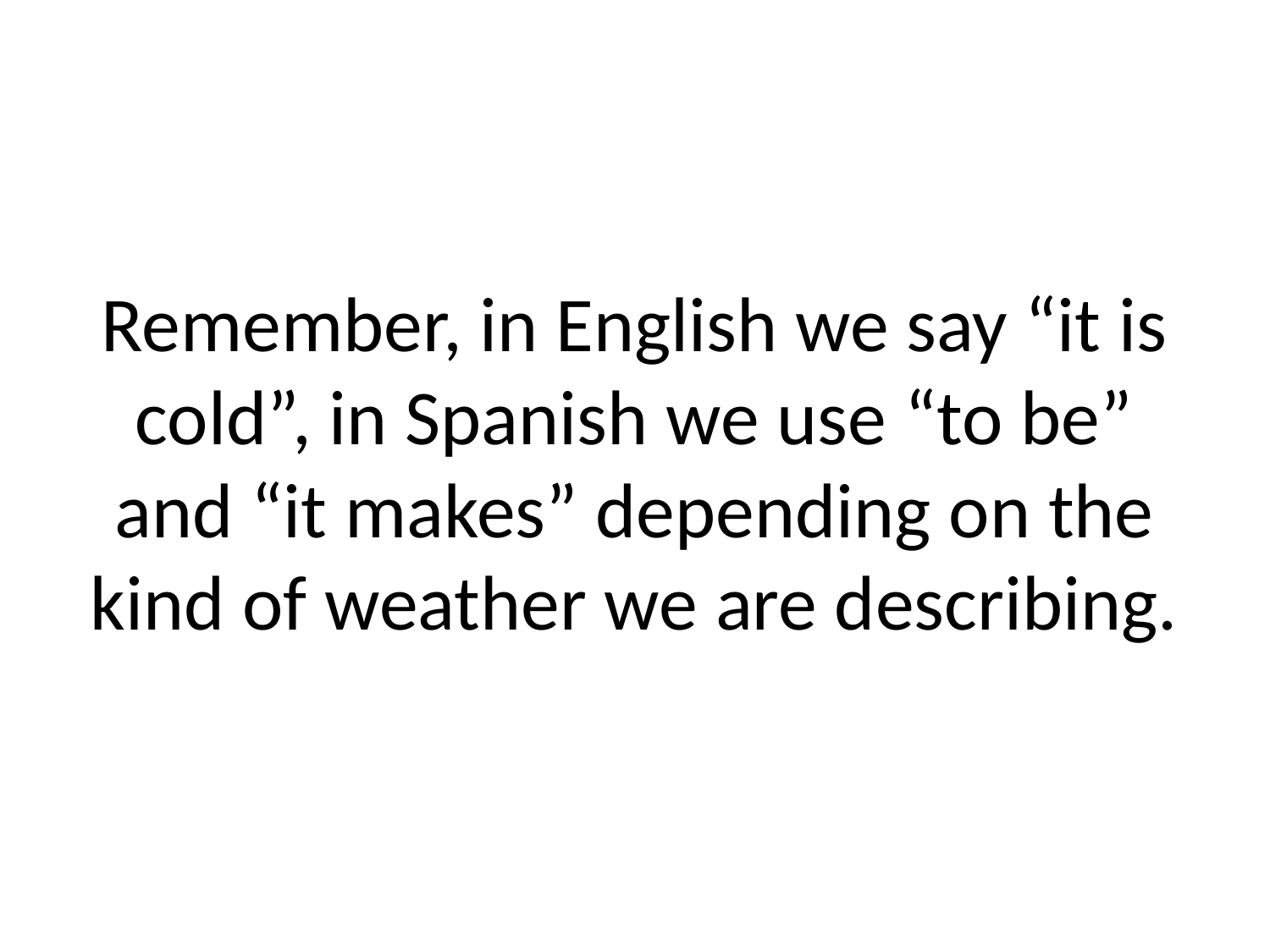

# Remember, in English we say “it is cold”, in Spanish we use “to be” and “it makes” depending on the kind of weather we are describing.